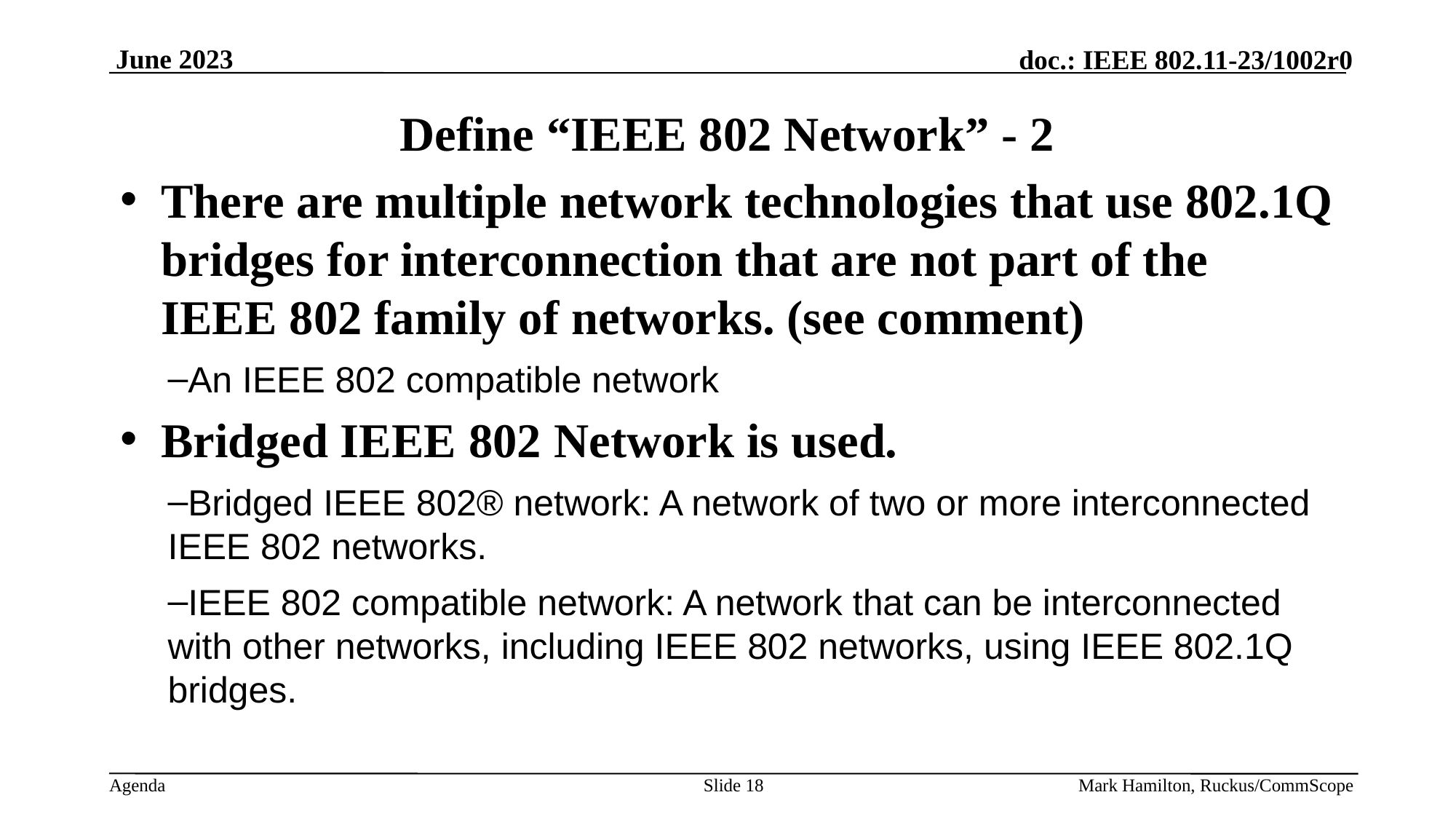

# Define “IEEE 802 Network” - 2
There are multiple network technologies that use 802.1Q bridges for interconnection that are not part of the IEEE 802 family of networks. (see comment)
An IEEE 802 compatible network
Bridged IEEE 802 Network is used.
Bridged IEEE 802® network: A network of two or more interconnected IEEE 802 networks.
IEEE 802 compatible network: A network that can be interconnected with other networks, including IEEE 802 networks, using IEEE 802.1Q bridges.
Slide 18